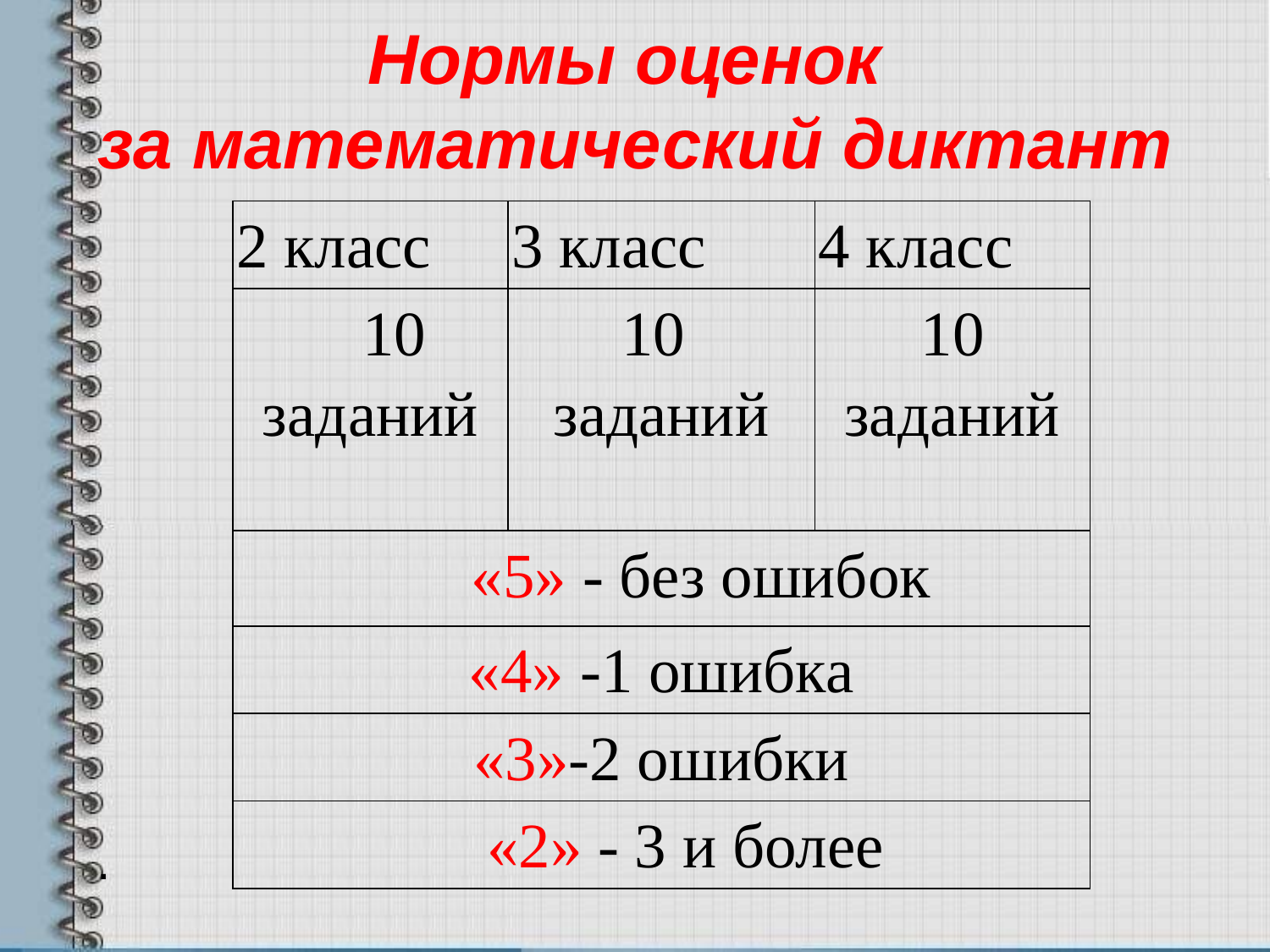

# Нормы оценок за математический диктант
| 2 класс | 3 класс | 4 класс |
| --- | --- | --- |
| 10 заданий | 10 заданий | 10 заданий |
| «5» - без ошибок |  |  |
| «4» -1 ошибка |  |  |
| «3»-2 ошибки |  |  |
| «2» - 3 и более |  |  |
.